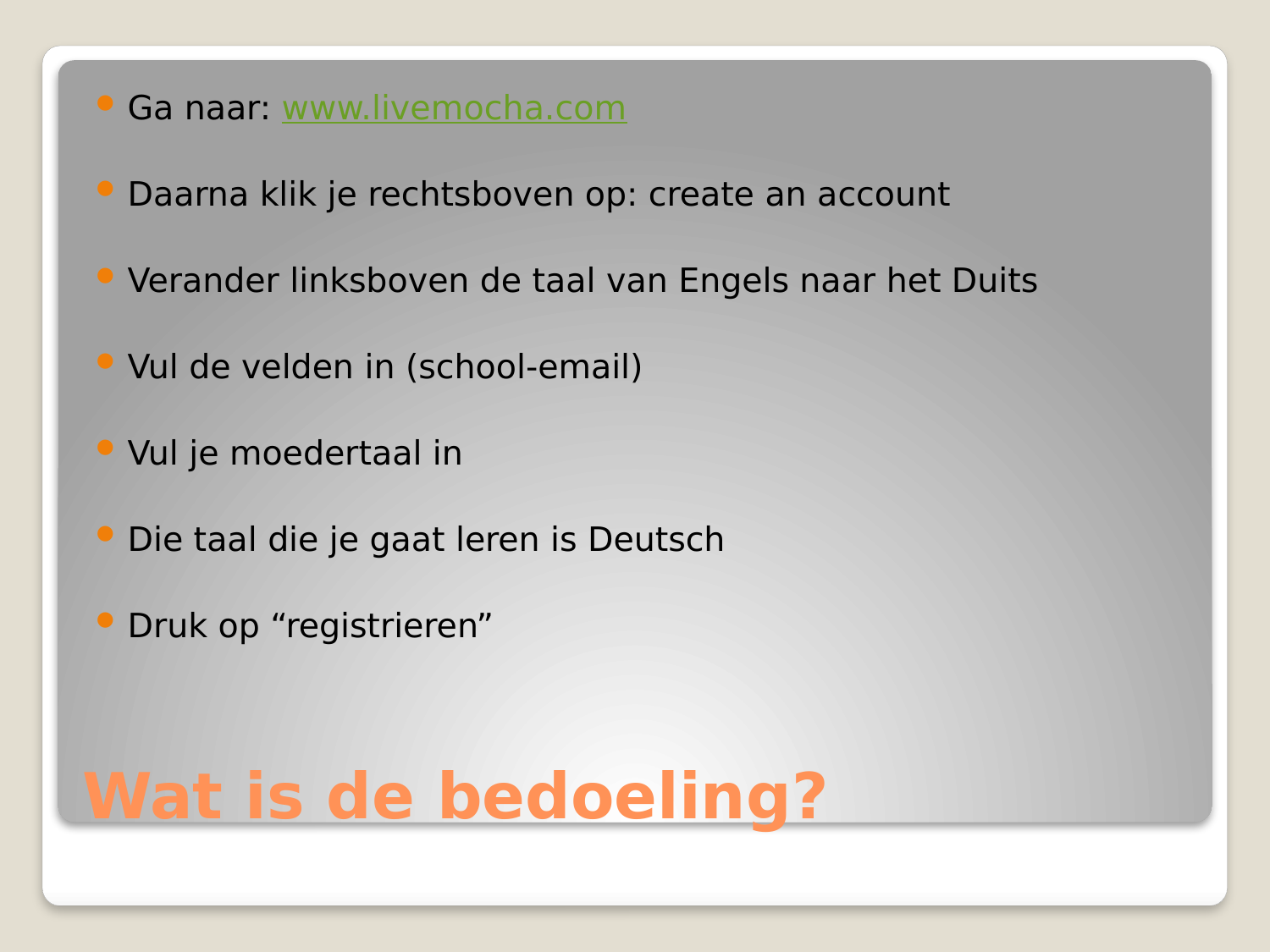

Ga naar: www.livemocha.com

Daarna klik je rechtsboven op: create an account

Verander linksboven de taal van Engels naar het Duits

Vul de velden in (school-email)

Vul je moedertaal in

Die taal die je gaat leren is Deutsch

Druk op “registrieren”

# Wat is de bedoeling?